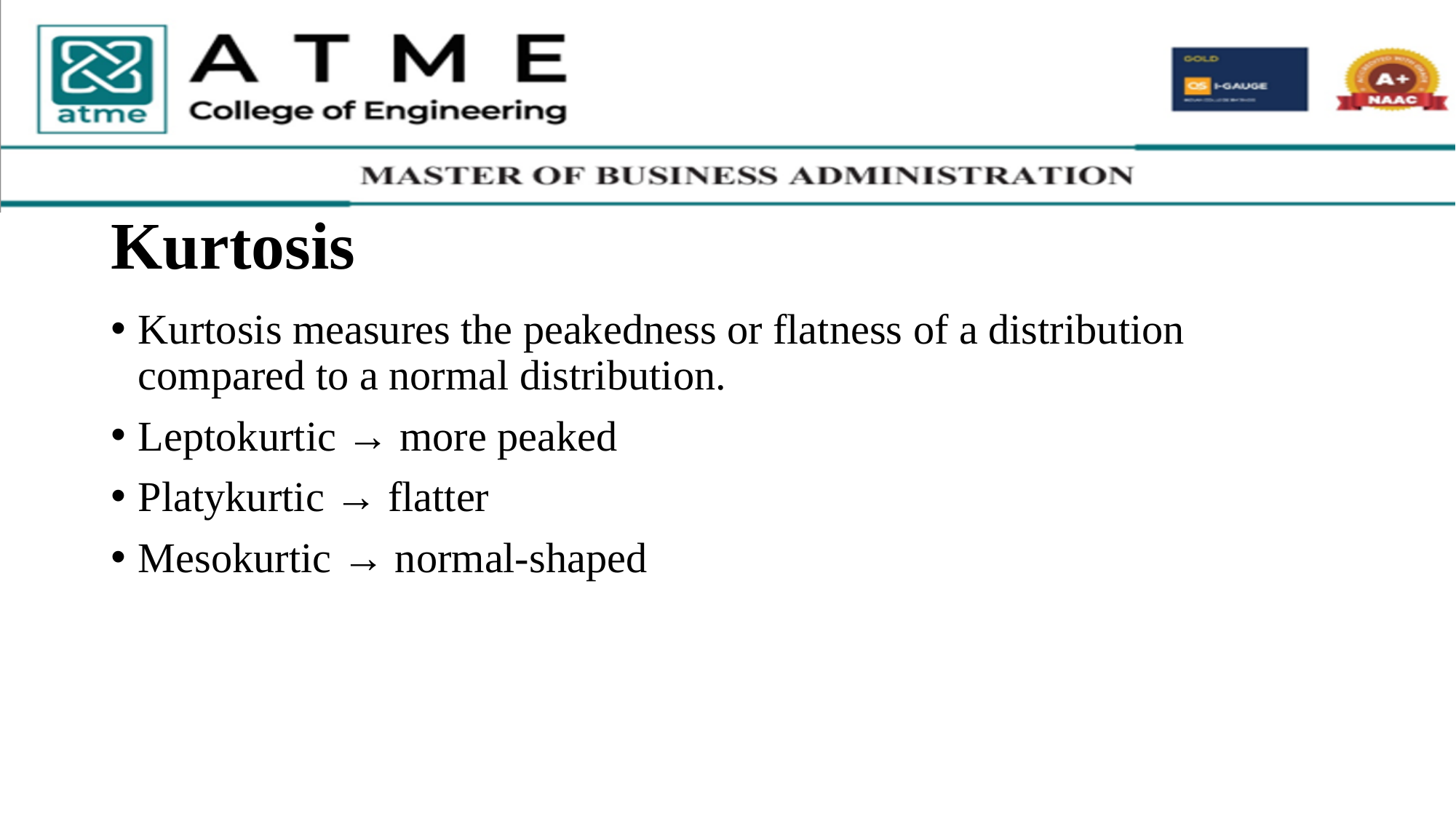

# Kurtosis
Kurtosis measures the peakedness or flatness of a distribution compared to a normal distribution.
Leptokurtic → more peaked
Platykurtic → flatter
Mesokurtic → normal-shaped